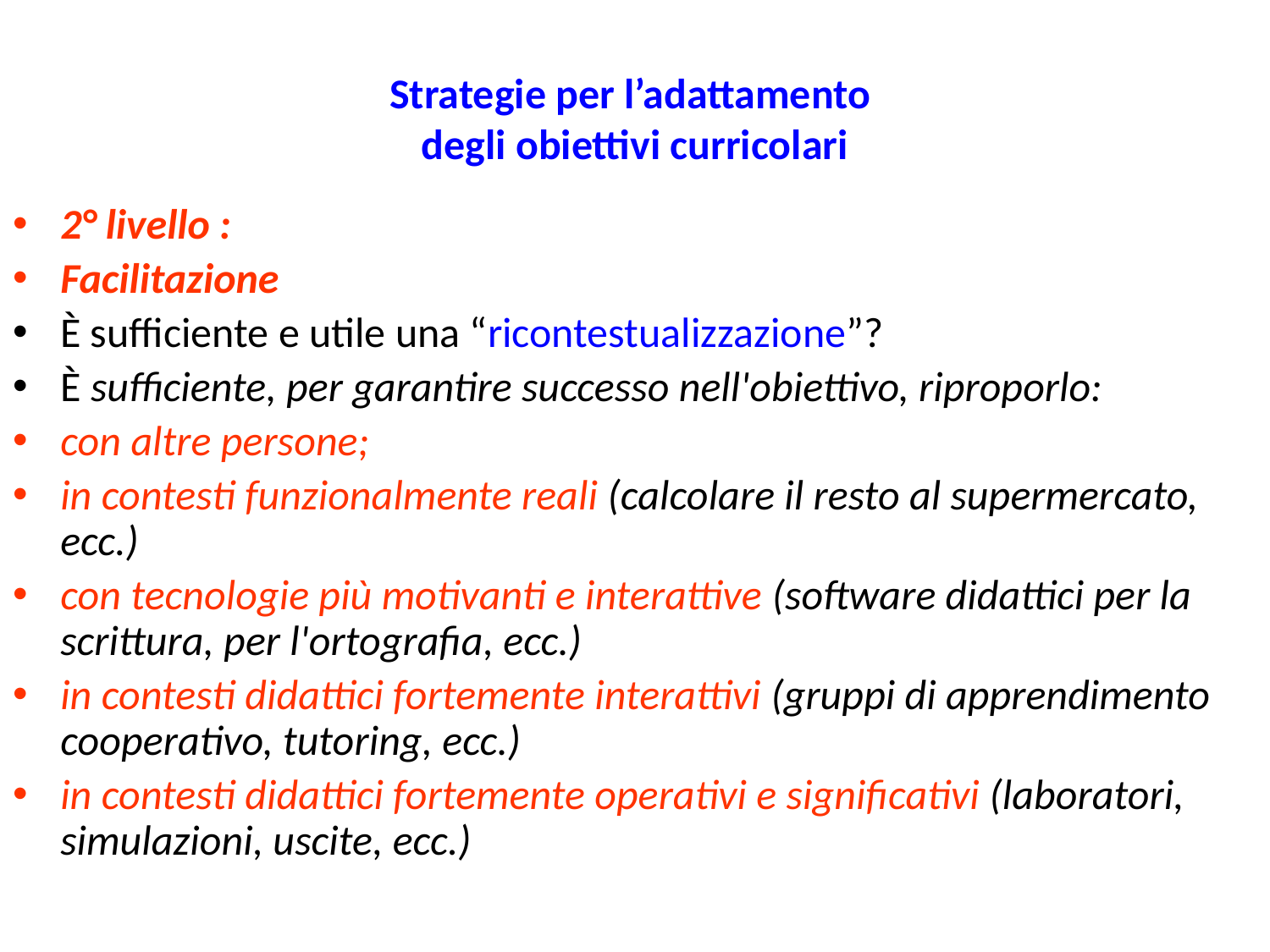

# Strategie per l’adattamento degli obiettivi curricolari
2° livello :
Facilitazione
È sufficiente e utile una “ricontestualizzazione”?
È sufficiente, per garantire successo nell'obiettivo, riproporlo:
con altre persone;
in contesti funzionalmente reali (calcolare il resto al supermercato, ecc.)
con tecnologie più motivanti e interattive (software didattici per la scrittura, per l'ortografia, ecc.)
in contesti didattici fortemente interattivi (gruppi di apprendimento cooperativo, tutoring, ecc.)
in contesti didattici fortemente operativi e significativi (laboratori, simulazioni, uscite, ecc.)